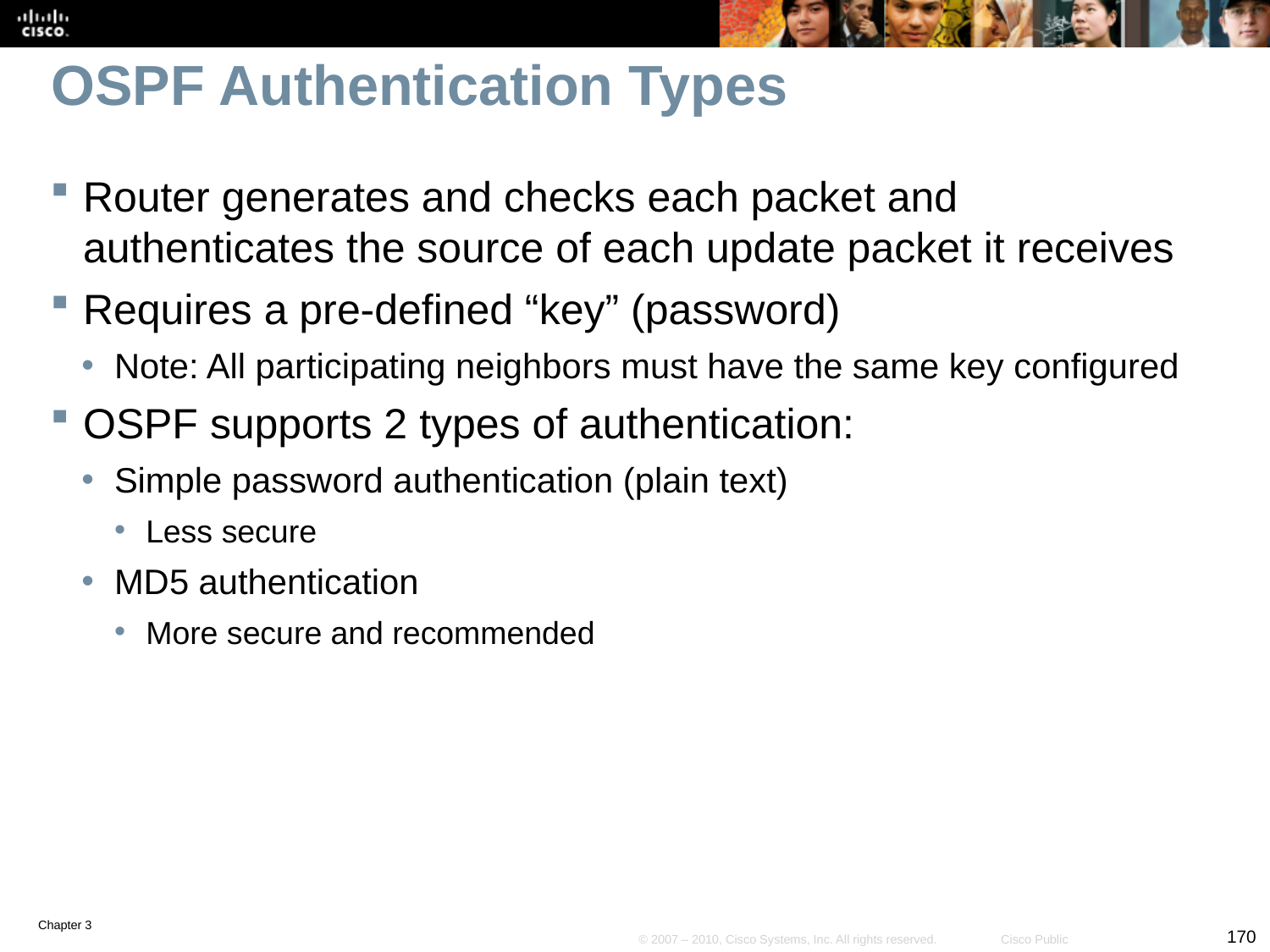

# OSPF Authentication Types
Router generates and checks each packet and authenticates the source of each update packet it receives
Requires a pre-defined “key” (password)
Note: All participating neighbors must have the same key configured
OSPF supports 2 types of authentication:
Simple password authentication (plain text)
Less secure
MD5 authentication
More secure and recommended